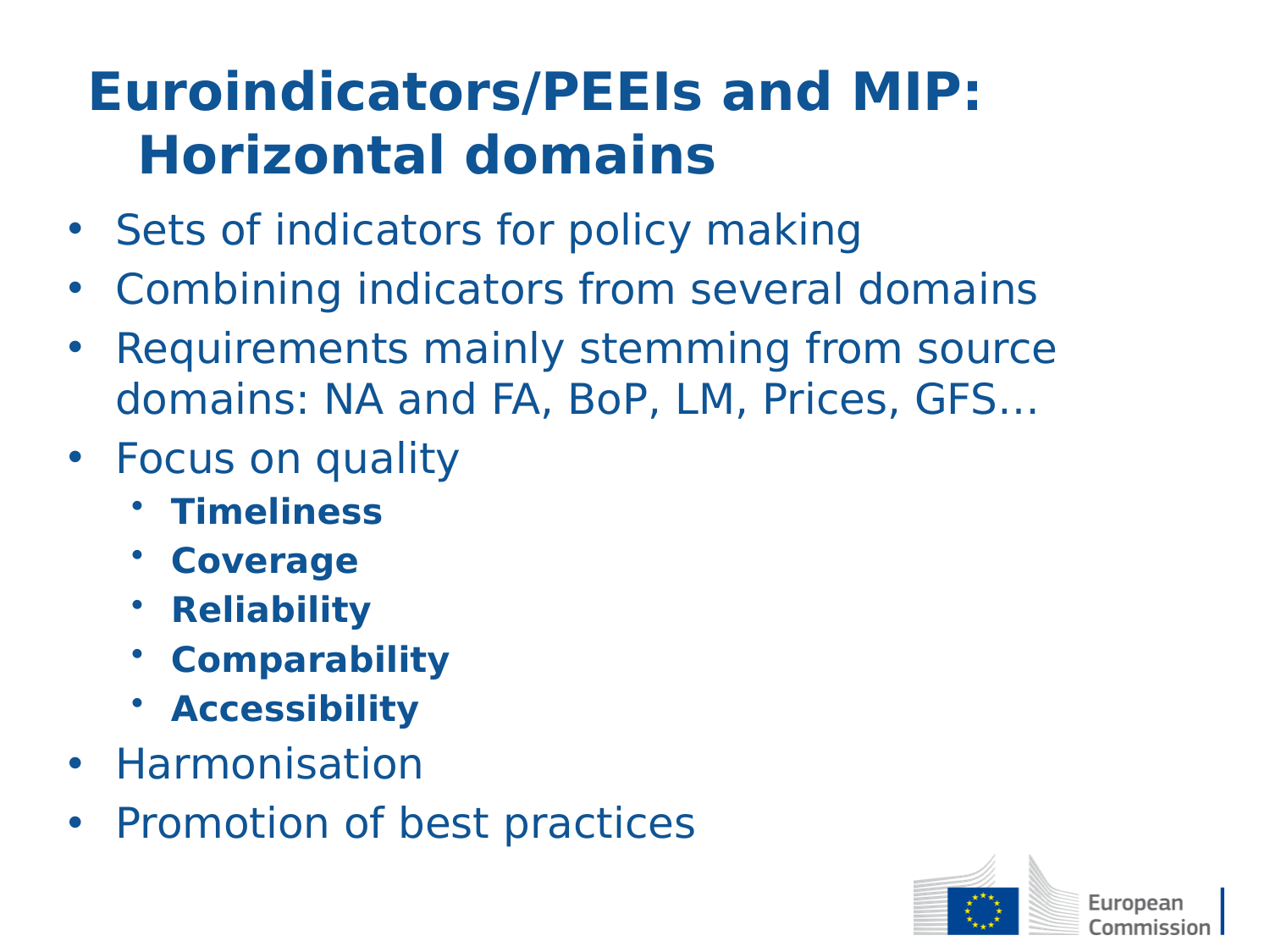

# Euroindicators/PEEIs and MIP: Horizontal domains
Sets of indicators for policy making
Combining indicators from several domains
Requirements mainly stemming from source domains: NA and FA, BoP, LM, Prices, GFS…
Focus on quality
Timeliness
Coverage
Reliability
Comparability
Accessibility
Harmonisation
Promotion of best practices